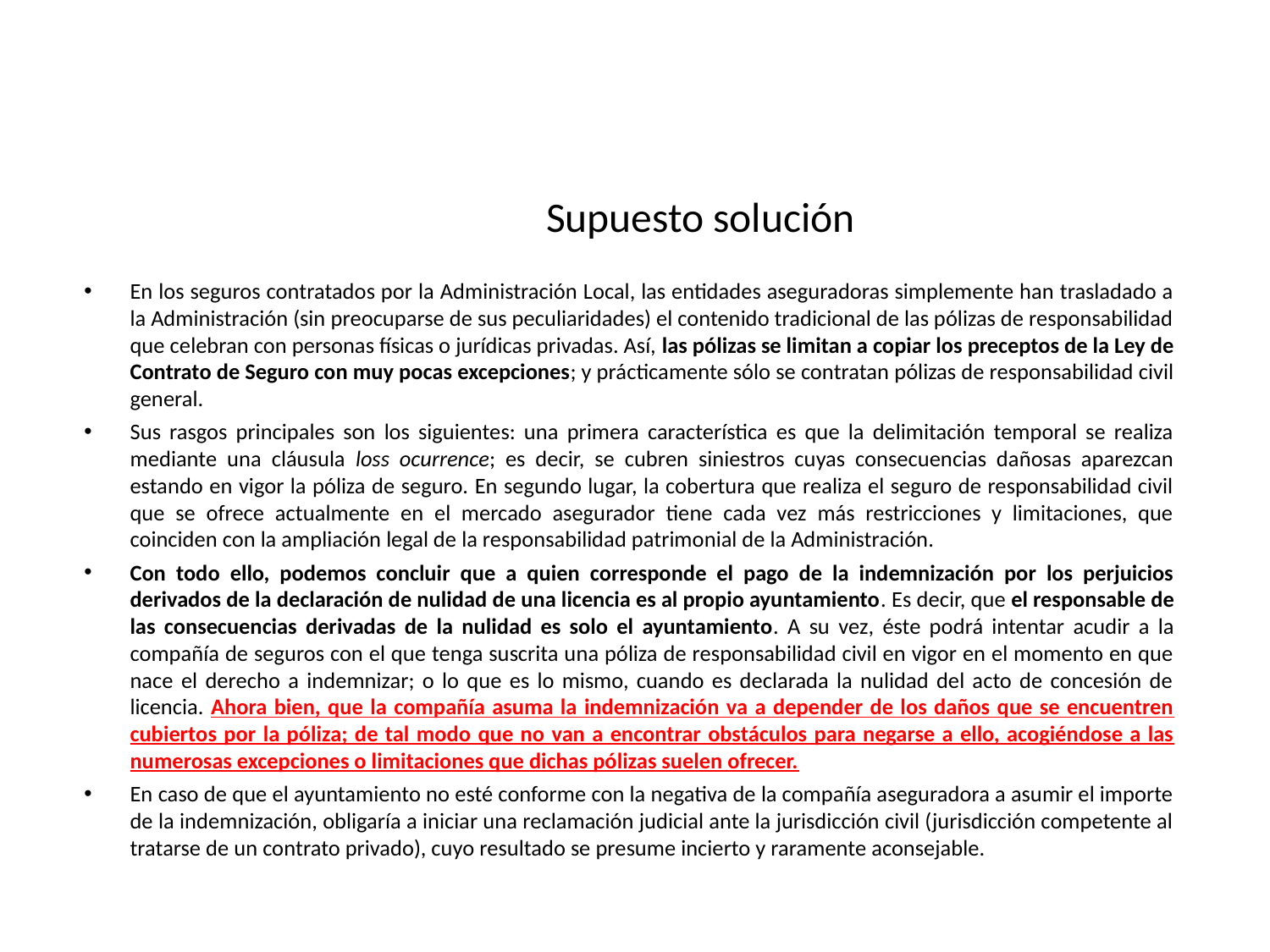

# Supuesto solución
En los seguros contratados por la Administración Local, las entidades aseguradoras simplemente han trasladado a la Administración (sin preocuparse de sus peculiaridades) el contenido tradicional de las pólizas de responsabilidad que celebran con personas físicas o jurídicas privadas. Así, las pólizas se limitan a copiar los preceptos de la Ley de Contrato de Seguro con muy pocas excepciones; y prácticamente sólo se contratan pólizas de responsabilidad civil general.
Sus rasgos principales son los siguientes: una primera característica es que la delimitación temporal se realiza mediante una cláusula loss ocurrence; es decir, se cubren siniestros cuyas consecuencias dañosas aparezcan estando en vigor la póliza de seguro. En segundo lugar, la cobertura que realiza el seguro de responsabilidad civil que se ofrece actualmente en el mercado asegurador tiene cada vez más restricciones y limitaciones, que coinciden con la ampliación legal de la responsabilidad patrimonial de la Administración.
Con todo ello, podemos concluir que a quien corresponde el pago de la indemnización por los perjuicios derivados de la declaración de nulidad de una licencia es al propio ayuntamiento. Es decir, que el responsable de las consecuencias derivadas de la nulidad es solo el ayuntamiento. A su vez, éste podrá intentar acudir a la compañía de seguros con el que tenga suscrita una póliza de responsabilidad civil en vigor en el momento en que nace el derecho a indemnizar; o lo que es lo mismo, cuando es declarada la nulidad del acto de concesión de licencia. Ahora bien, que la compañía asuma la indemnización va a depender de los daños que se encuentren cubiertos por la póliza; de tal modo que no van a encontrar obstáculos para negarse a ello, acogiéndose a las numerosas excepciones o limitaciones que dichas pólizas suelen ofrecer.
En caso de que el ayuntamiento no esté conforme con la negativa de la compañía aseguradora a asumir el importe de la indemnización, obligaría a iniciar una reclamación judicial ante la jurisdicción civil (jurisdicción competente al tratarse de un contrato privado), cuyo resultado se presume incierto y raramente aconsejable.